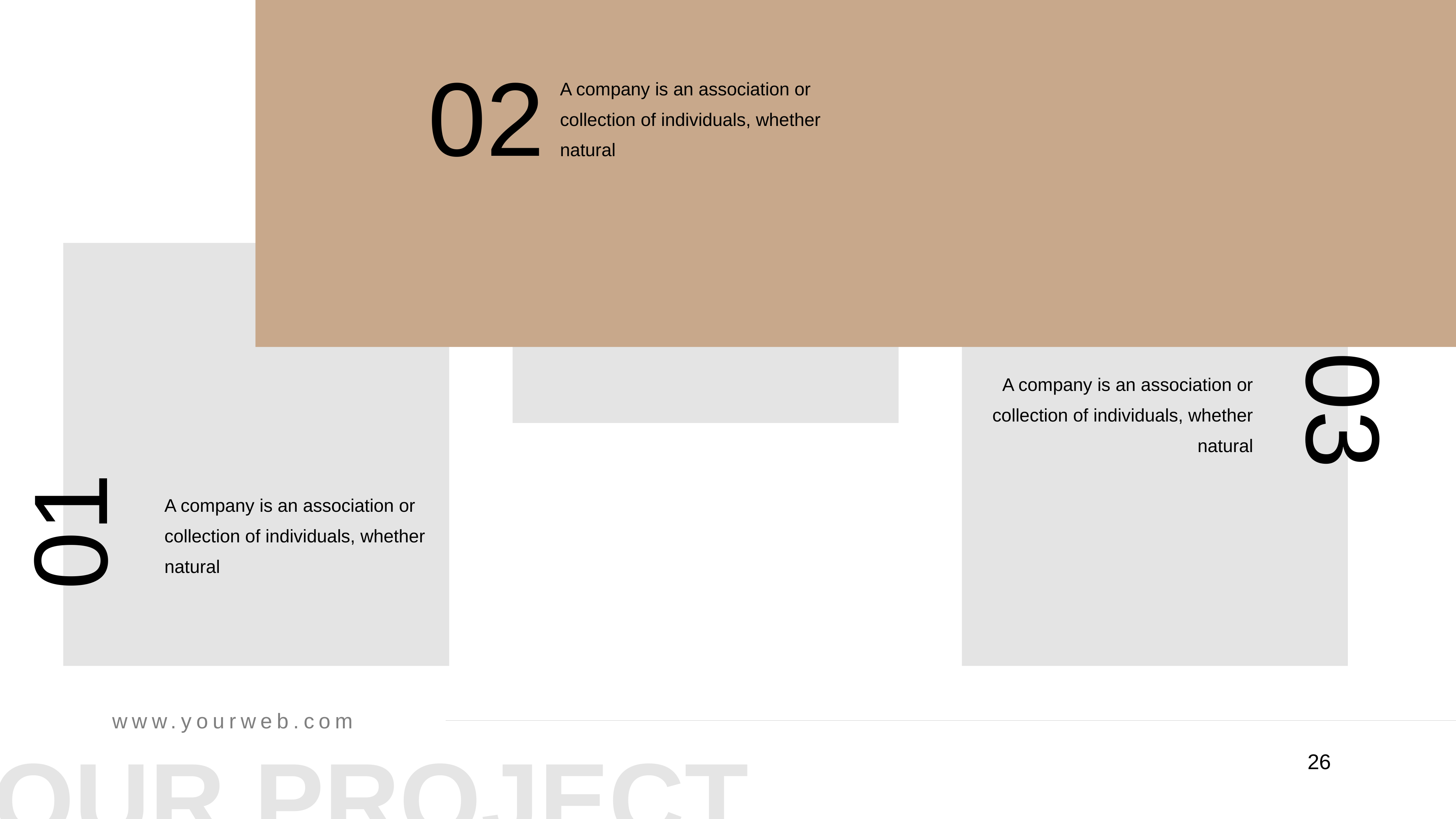

02
A company is an association or collection of individuals, whether natural

03
A company is an association or collection of individuals, whether natural
01
A company is an association or collection of individuals, whether natural
www.yourweb.com
OUR PROJECT